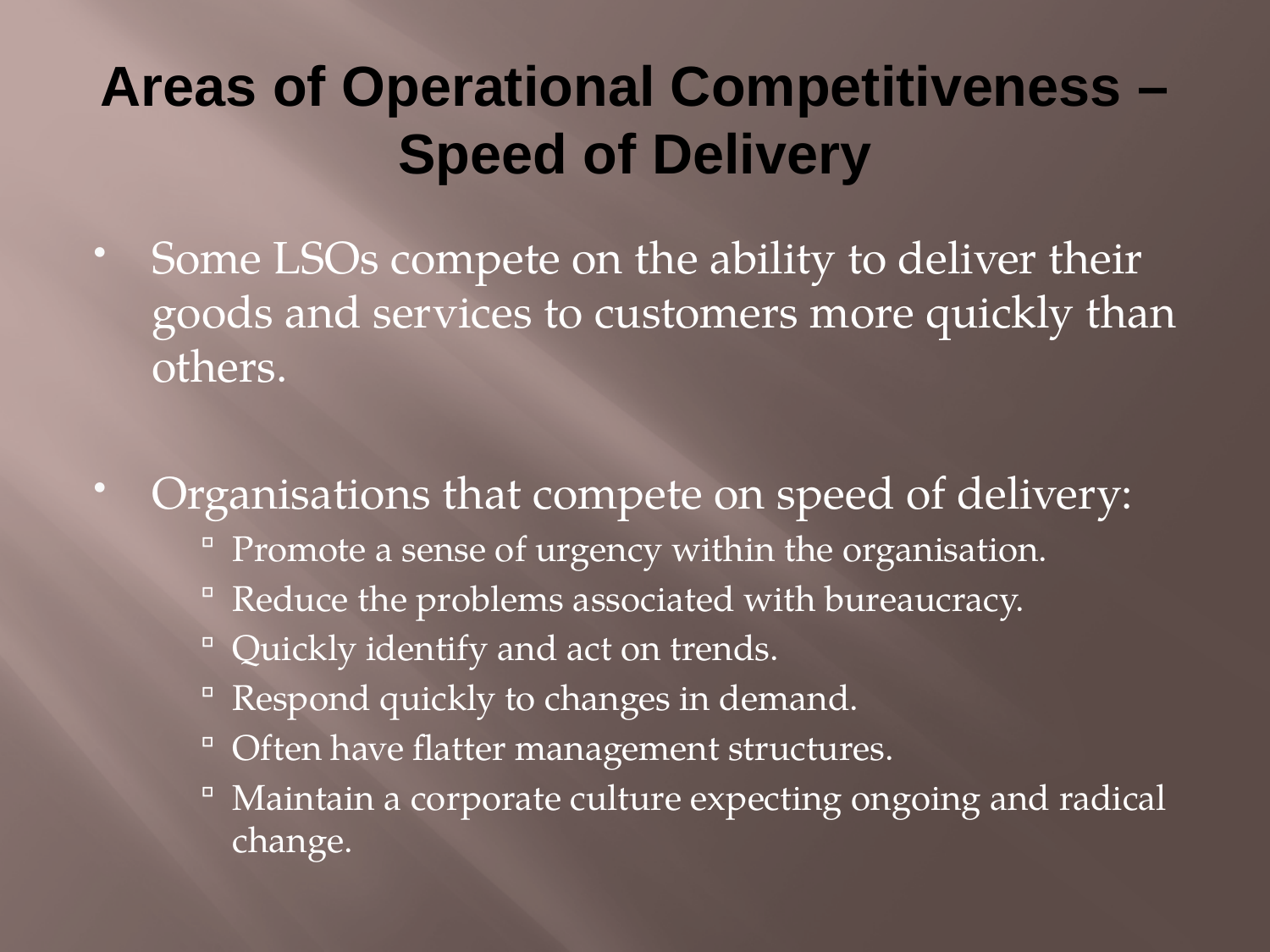

# Areas of Operational Competitiveness – Speed of Delivery
Some LSOs compete on the ability to deliver their goods and services to customers more quickly than others.

Organisations that compete on speed of delivery:
Promote a sense of urgency within the organisation.
Reduce the problems associated with bureaucracy.
Quickly identify and act on trends.
Respond quickly to changes in demand.
Often have flatter management structures.
Maintain a corporate culture expecting ongoing and radical change.